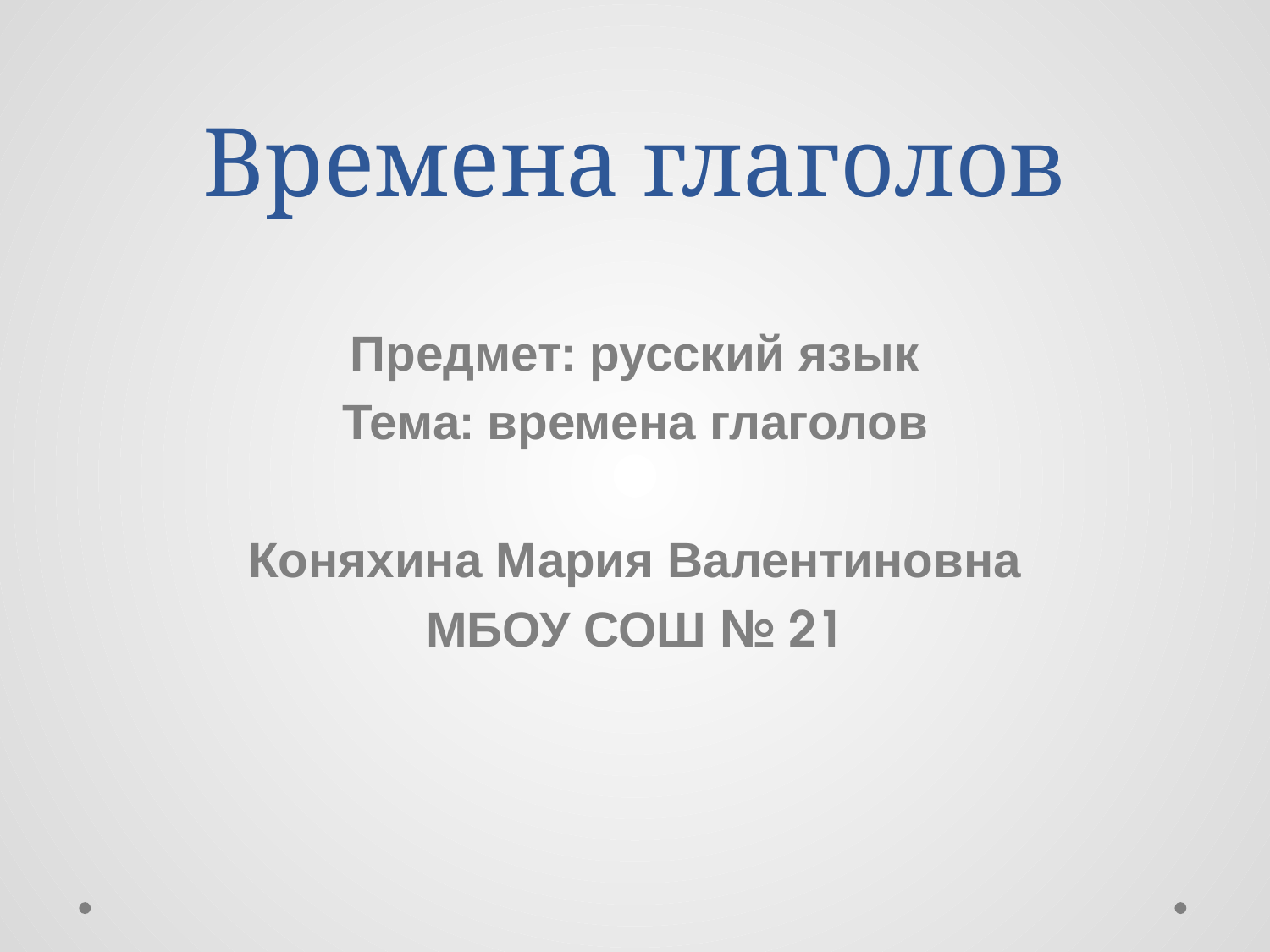

# Времена глаголов

Предмет: русский язык
Тема: времена глаголов

Коняхина Мария Валентиновна
МБОУ СОШ № 21